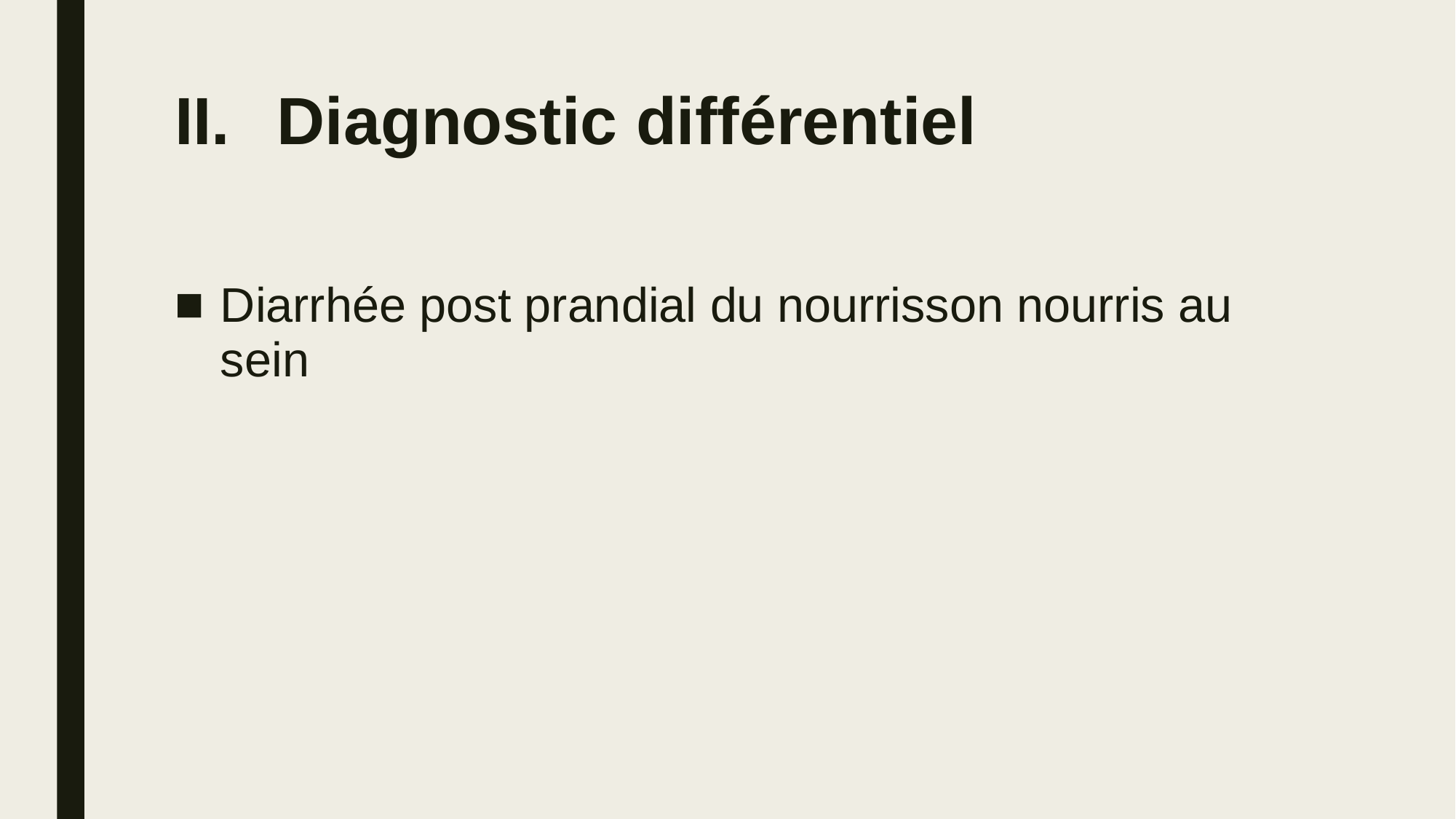

# Diagnostic différentiel
Diarrhée post prandial du nourrisson nourris au sein